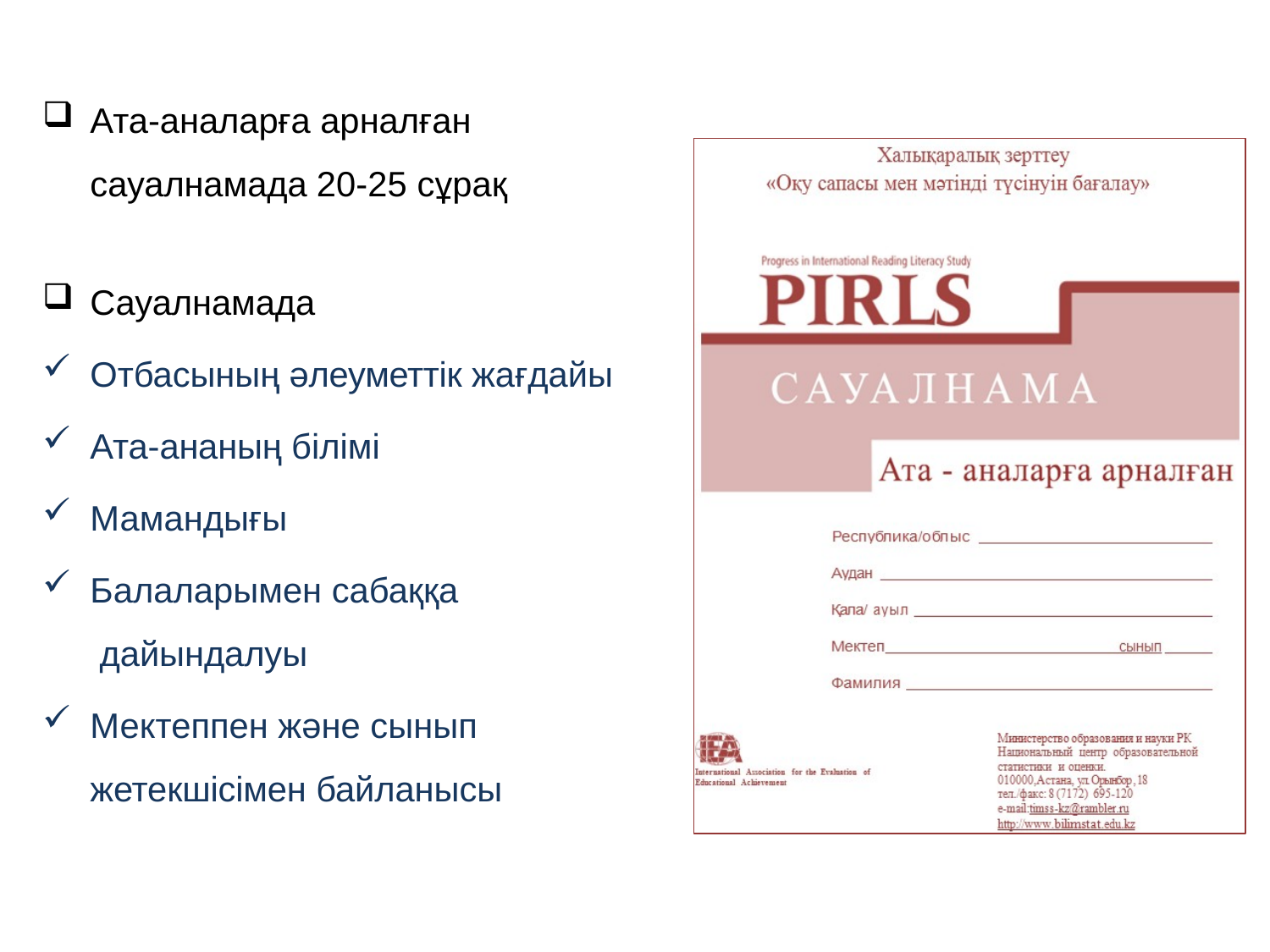

Ата-аналарға арналған
сауалнамада 20-25 сұрақ

Сауалнамада
Отбасының әлеуметтік жағдайы
Ата-ананың білімі
Мамандығы
Балаларымен сабаққа  дайындалуы
Мектеппен және сынып  жетекшісімен байланысы